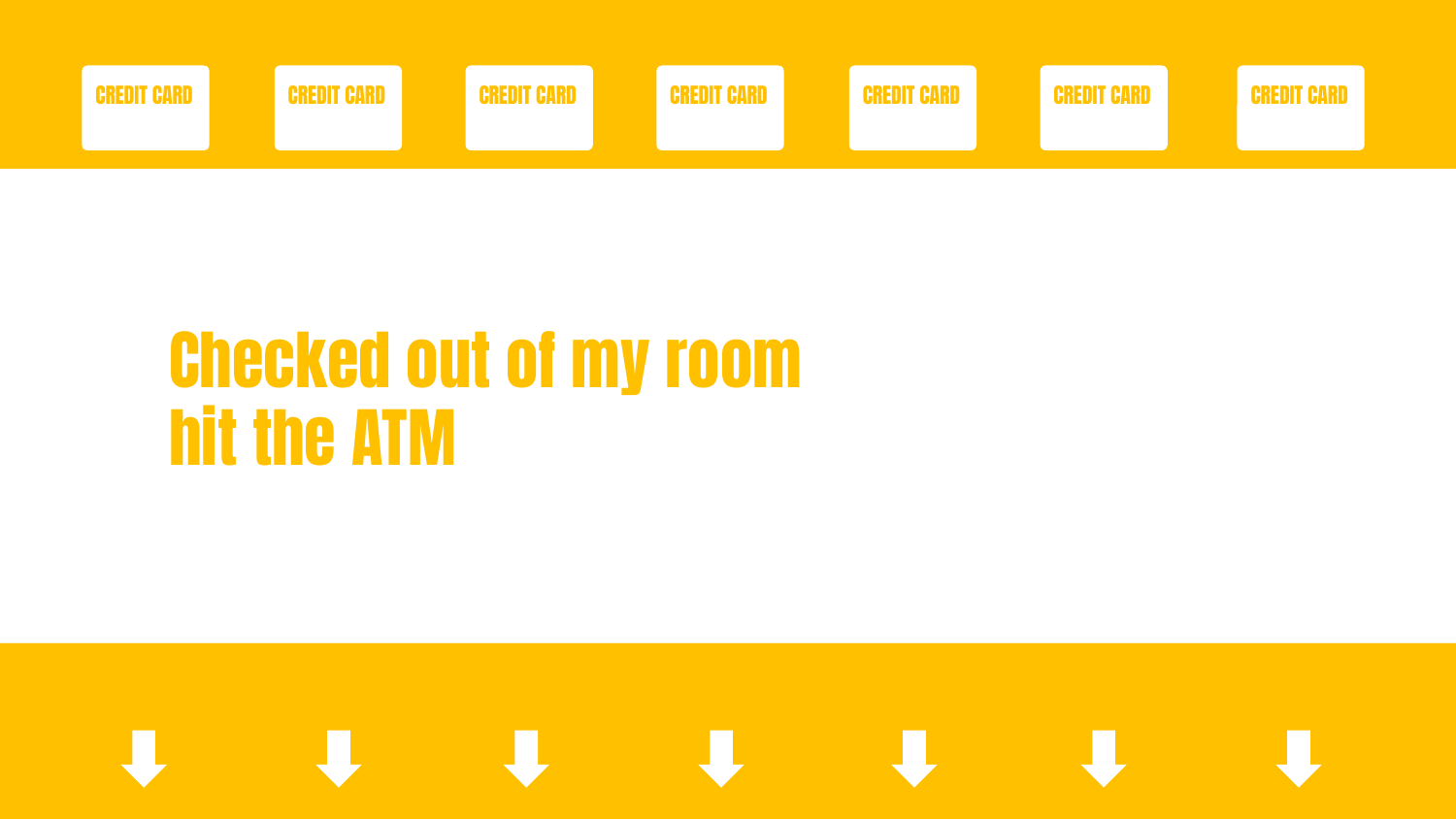

CREDIT CARD

CREDIT CARD

CREDIT CARD

CREDIT CARD

CREDIT CARD

CREDIT CARD

CREDIT CARD

CREDIT CARD

CREDIT CARD

CREDIT CARD

CREDIT CARD

CREDIT CARD

CREDIT CARD

CREDIT CARD

Checked out of my room
hit the ATM